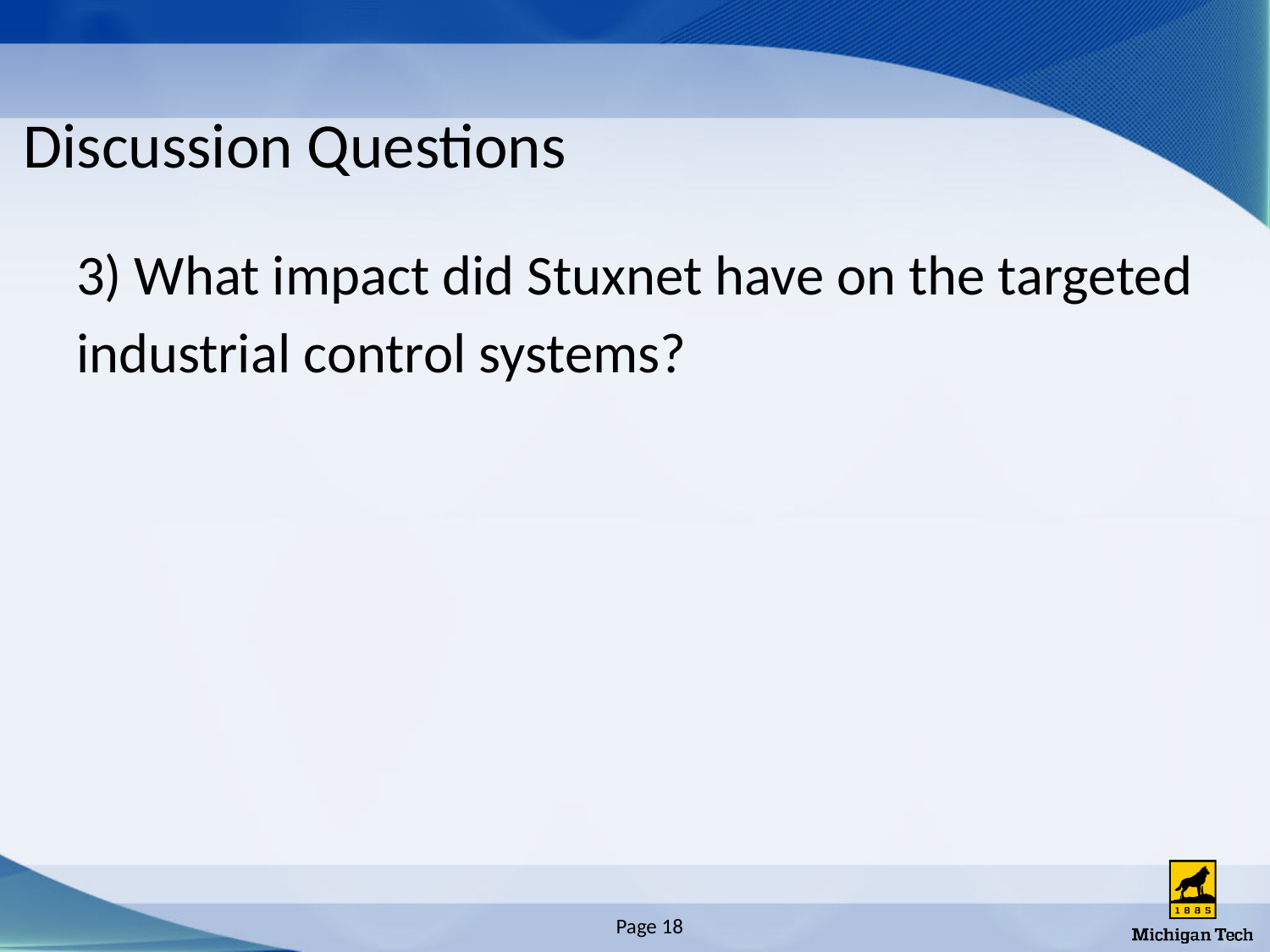

# Discussion Questions
3) What impact did Stuxnet have on the targeted industrial control systems?